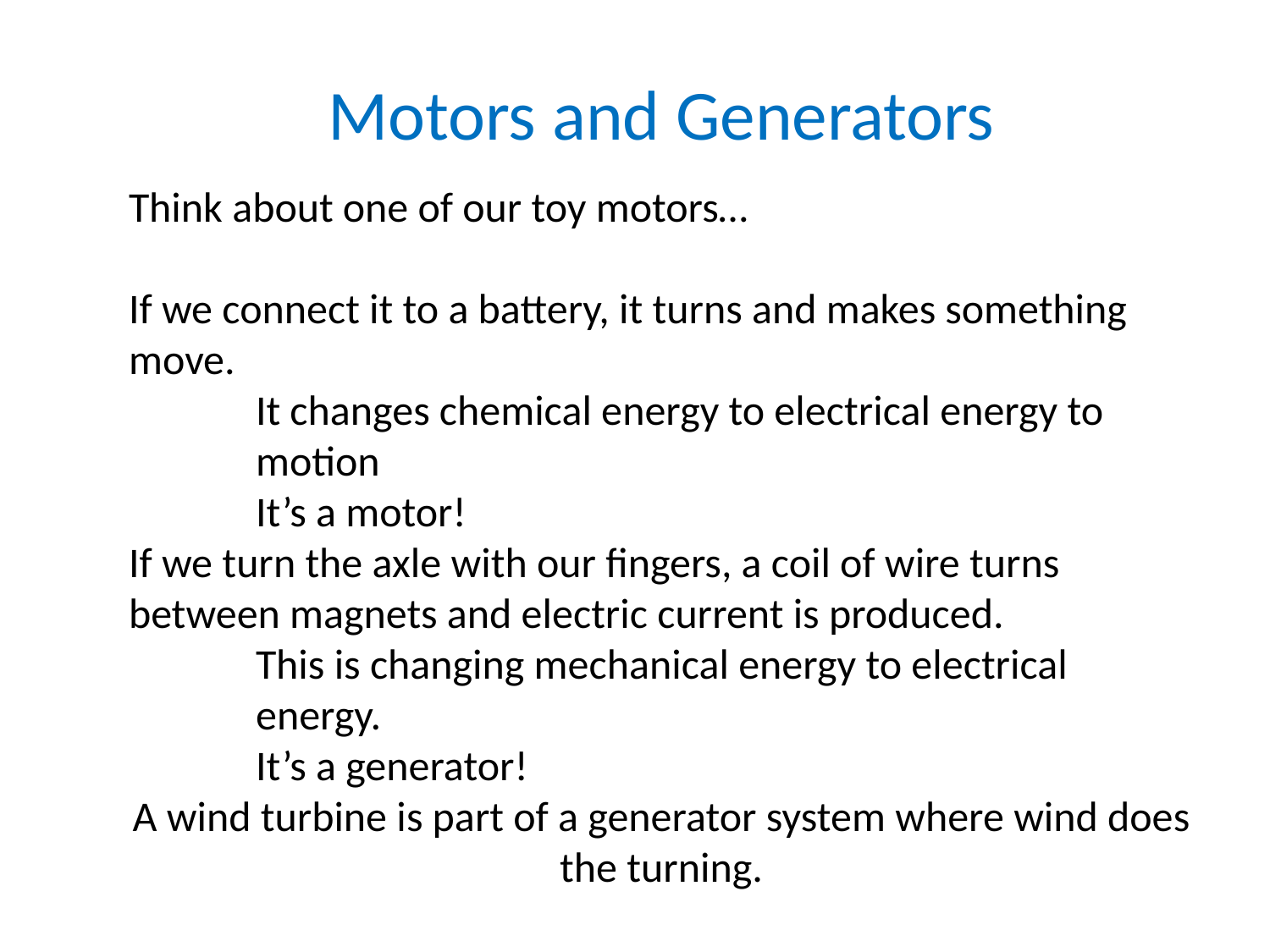

Motors and Generators

Think about one of our toy motors…

If we connect it to a battery, it turns and makes something move.
	It changes chemical energy to electrical energy to
	motion
	It’s a motor!
If we turn the axle with our fingers, a coil of wire turns  between magnets and electric current is produced.
	This is changing mechanical energy to electrical
	energy.
	It’s a generator!
A wind turbine is part of a generator system where wind does the turning.